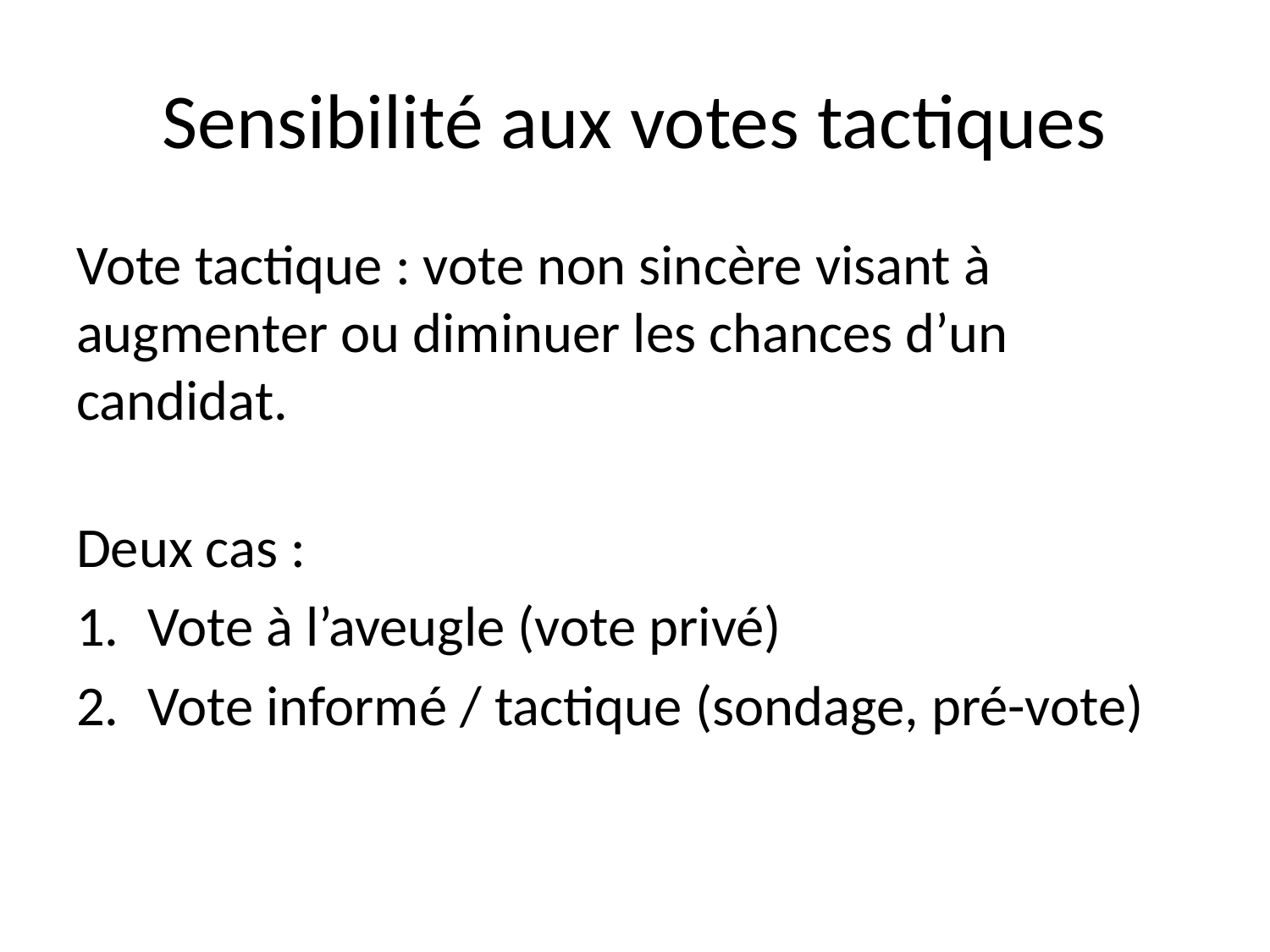

# Sensibilité aux votes tactiques
Vote tactique : vote non sincère visant à augmenter ou diminuer les chances d’un candidat.
Deux cas :
Vote à l’aveugle (vote privé)
Vote informé / tactique (sondage, pré-vote)